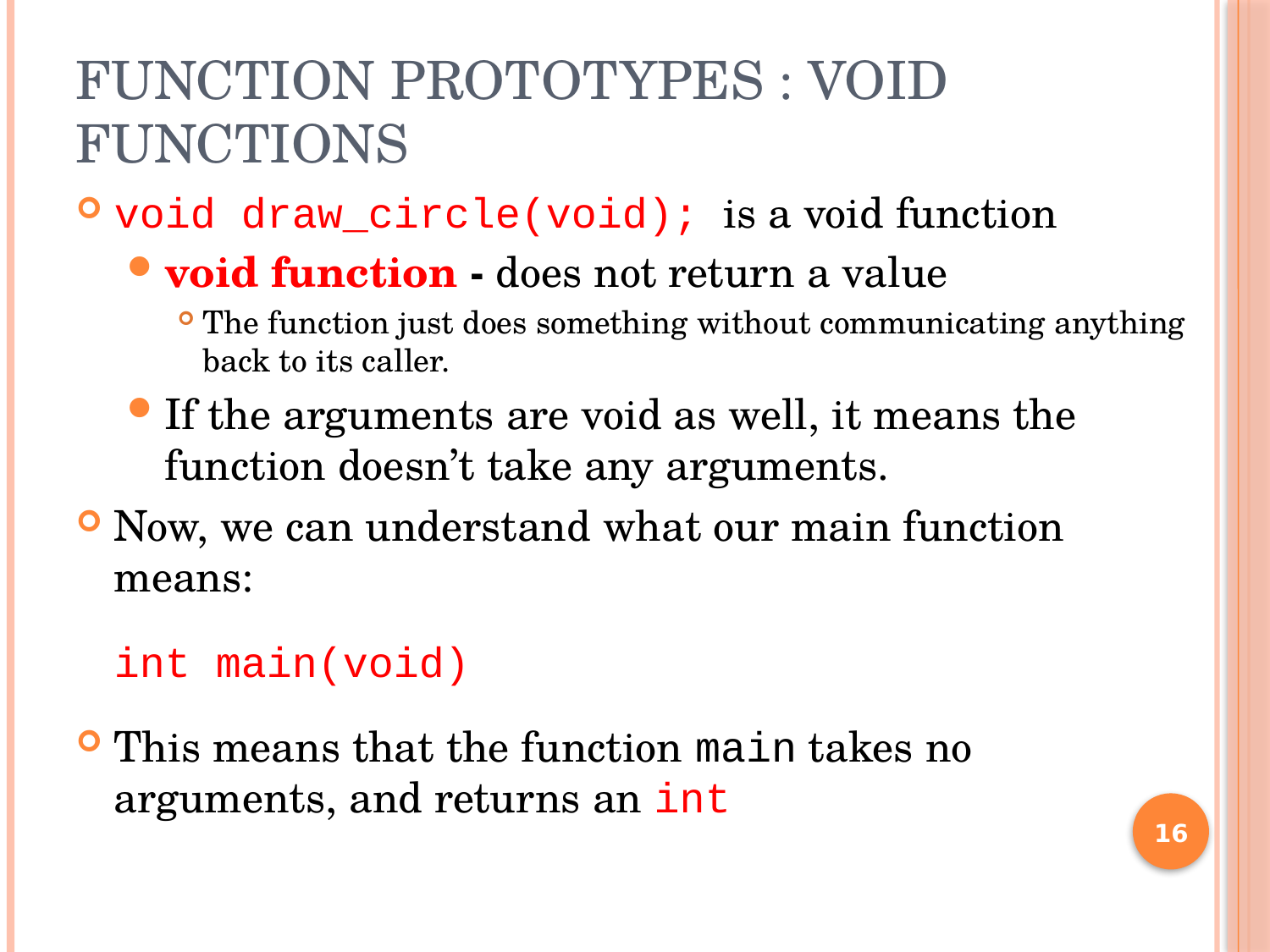

# Function Prototypes : void Functions
void draw_circle(void); is a void function
void function - does not return a value
The function just does something without communicating anything back to its caller.
If the arguments are void as well, it means the function doesn’t take any arguments.
Now, we can understand what our main function means:

   	int main(void)

This means that the function main takes no arguments, and returns an int
16